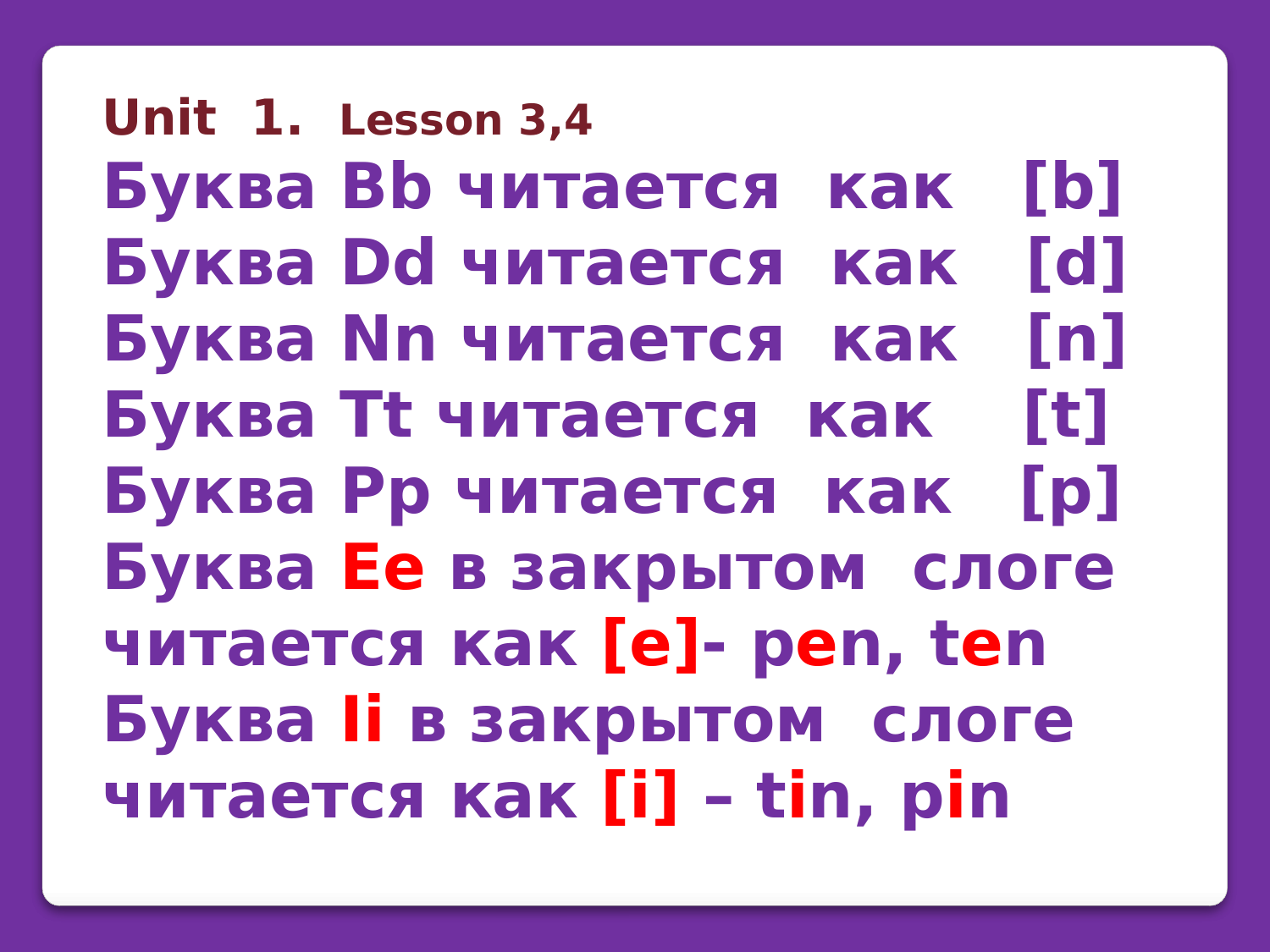

Unit  1.  Lesson 3,4
Буква Bb читается  как   [b]
Буква Dd читается  как   [d]
Буква Nn читается  как   [n]
Буква Tt читается  как    [t]
Буква Pp читается  как   [p]
Буква Ee в закрытом  слоге читается как [e]- pen, ten
Буква Ii в закрытом  слоге читается как [i] – tin, pin